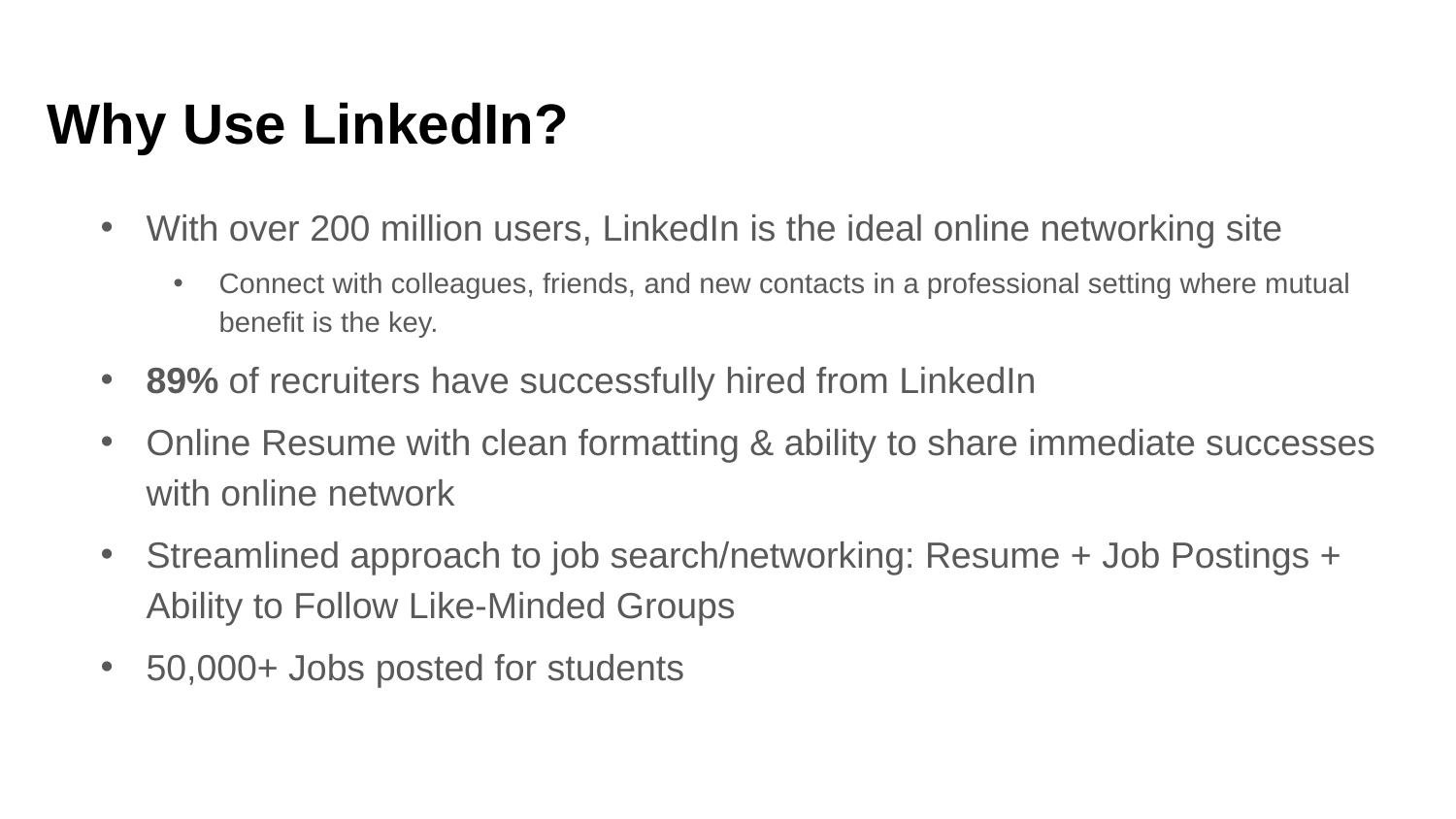

# Why Use LinkedIn?
With over 200 million users, LinkedIn is the ideal online networking site
Connect with colleagues, friends, and new contacts in a professional setting where mutual benefit is the key.
89% of recruiters have successfully hired from LinkedIn
Online Resume with clean formatting & ability to share immediate successes with online network
Streamlined approach to job search/networking: Resume + Job Postings + Ability to Follow Like-Minded Groups
50,000+ Jobs posted for students